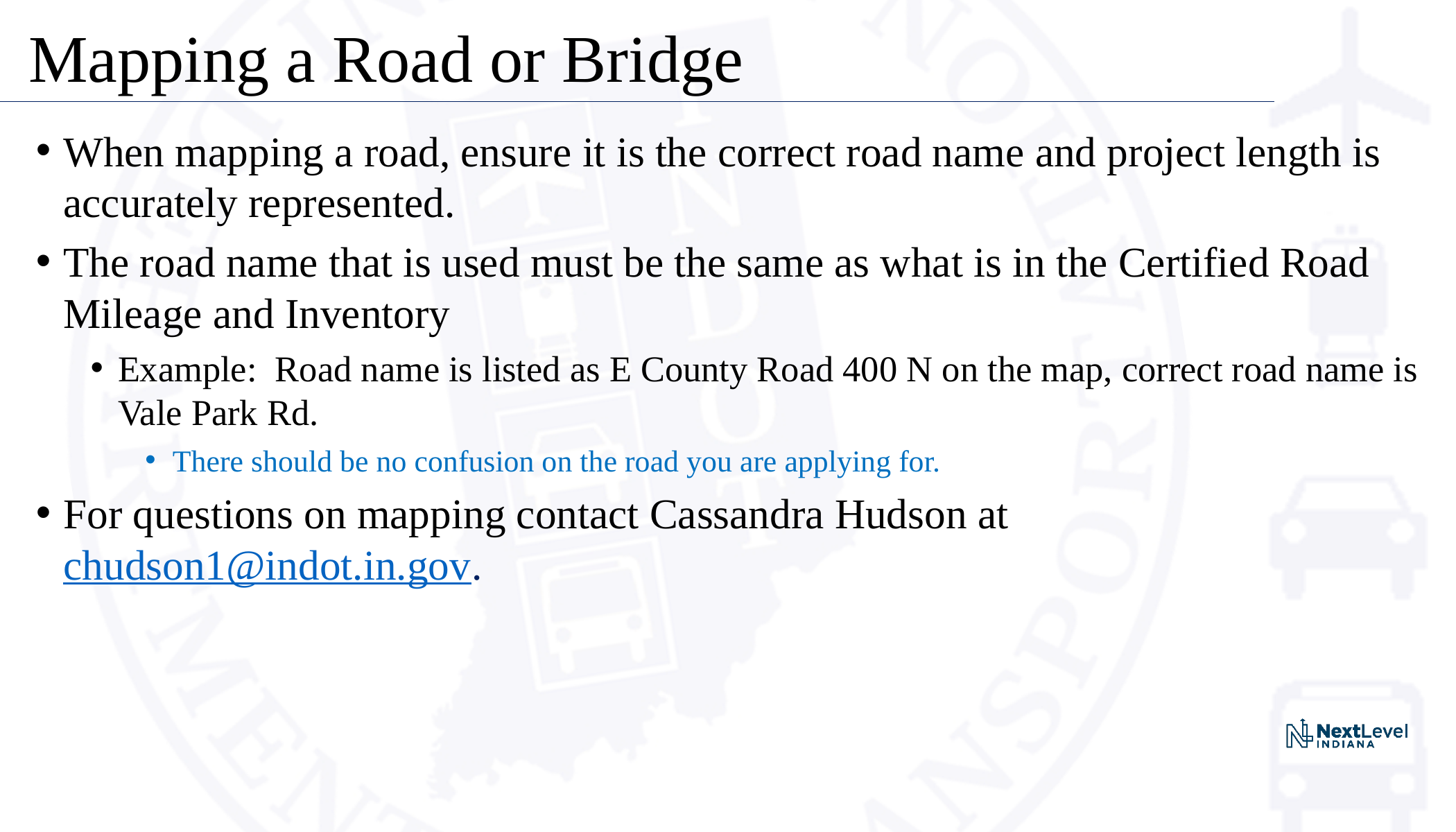

# Mapping a Road or Bridge
When mapping a road, ensure it is the correct road name and project length is accurately represented.
The road name that is used must be the same as what is in the Certified Road Mileage and Inventory
Example:  Road name is listed as E County Road 400 N on the map, correct road name is Vale Park Rd.
There should be no confusion on the road you are applying for.
For questions on mapping contact Cassandra Hudson at chudson1@indot.in.gov.